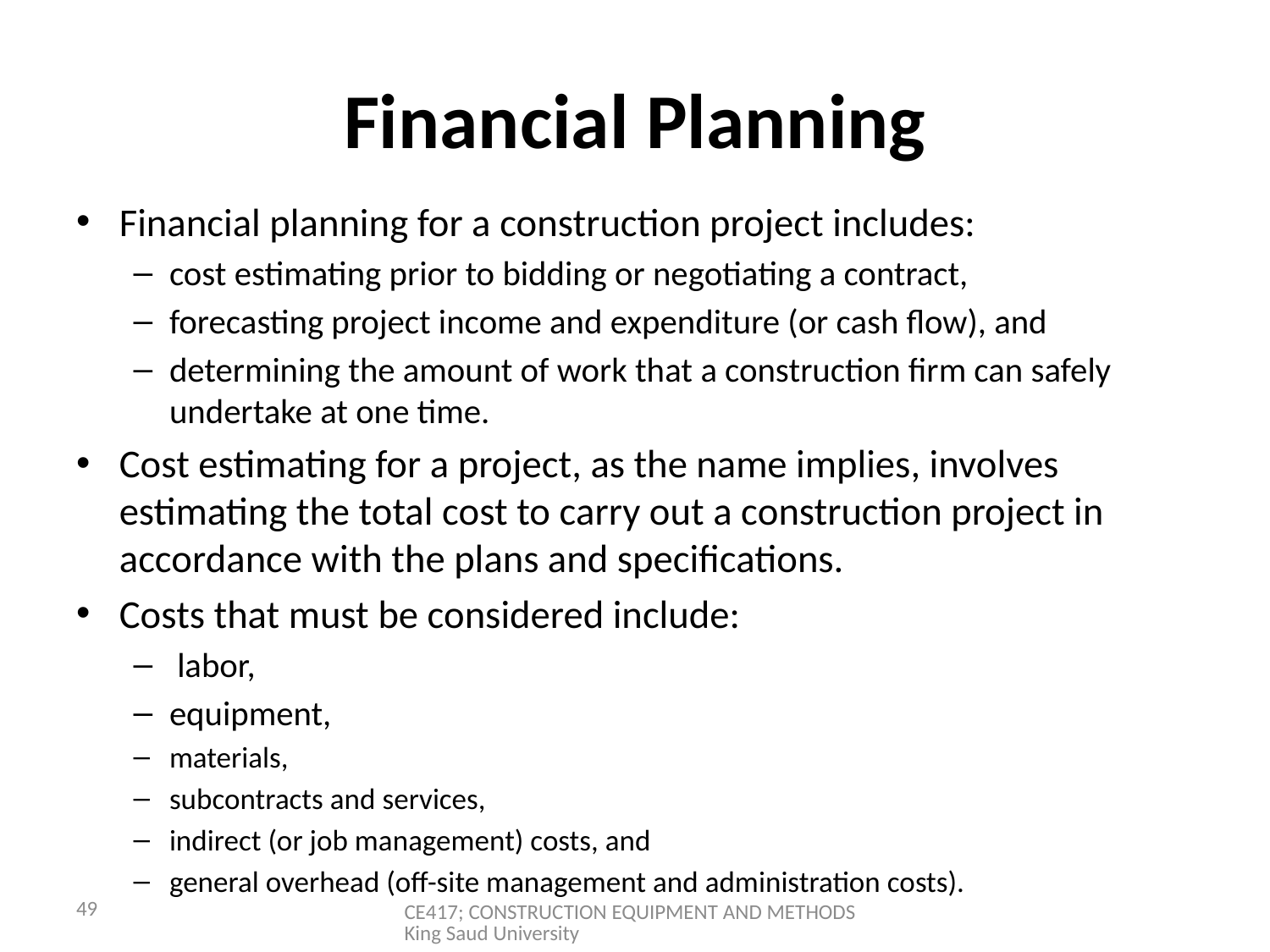

# Financial Planning
Financial planning for a construction project includes:
cost estimating prior to bidding or negotiating a contract,
forecasting project income and expenditure (or cash flow), and
determining the amount of work that a construction firm can safely undertake at one time.
Cost estimating for a project, as the name implies, involves estimating the total cost to carry out a construction project in accordance with the plans and specifications.
Costs that must be considered include:
 labor,
equipment,
materials,
subcontracts and services,
indirect (or job management) costs, and
general overhead (off-site management and administration costs).
49
CE417; CONSTRUCTION EQUIPMENT AND METHODS King Saud University